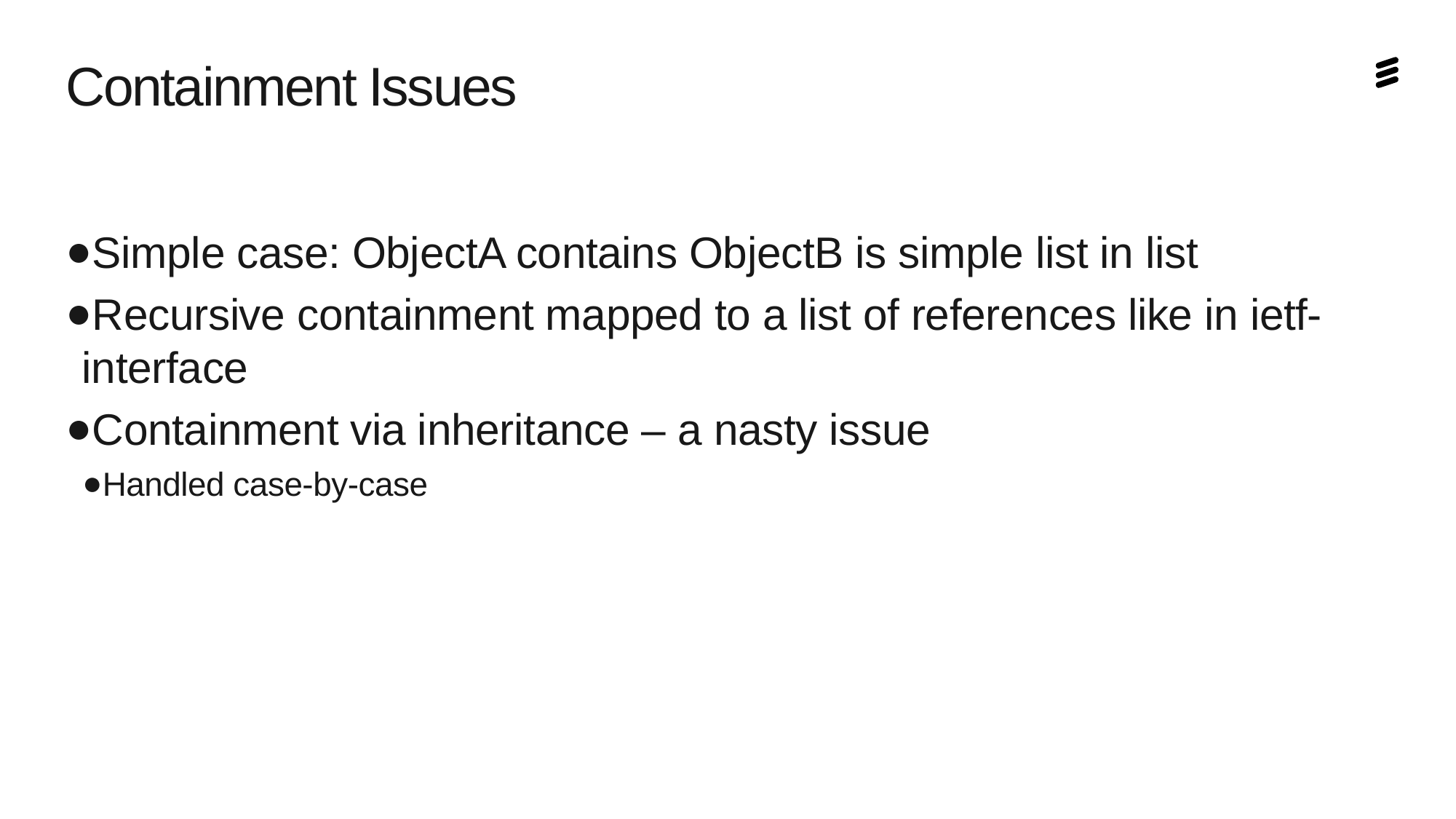

# Containment Issues
Simple case: ObjectA contains ObjectB is simple list in list
Recursive containment mapped to a list of references like in ietf-interface
Containment via inheritance – a nasty issue
Handled case-by-case